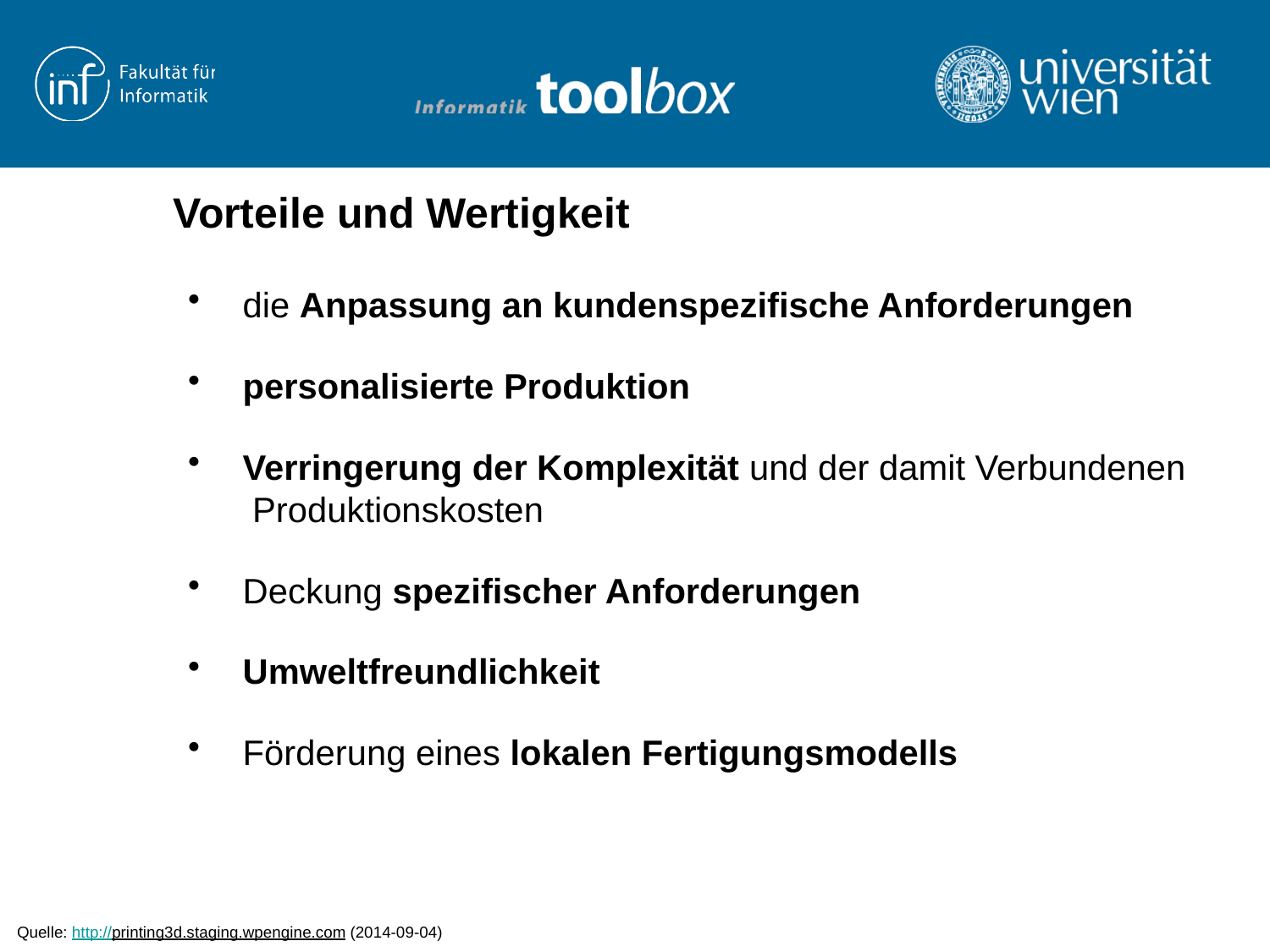

# Vorteile und Wertigkeit
 die Anpassung an kundenspezifische Anforderungen
 personalisierte Produktion
 Verringerung der Komplexität und der damit Verbundenen
  Produktionskosten
 Deckung spezifischer Anforderungen
 Umweltfreundlichkeit
 Förderung eines lokalen Fertigungsmodells
Quelle: http://printing3d.staging.wpengine.com (2014-09-04)